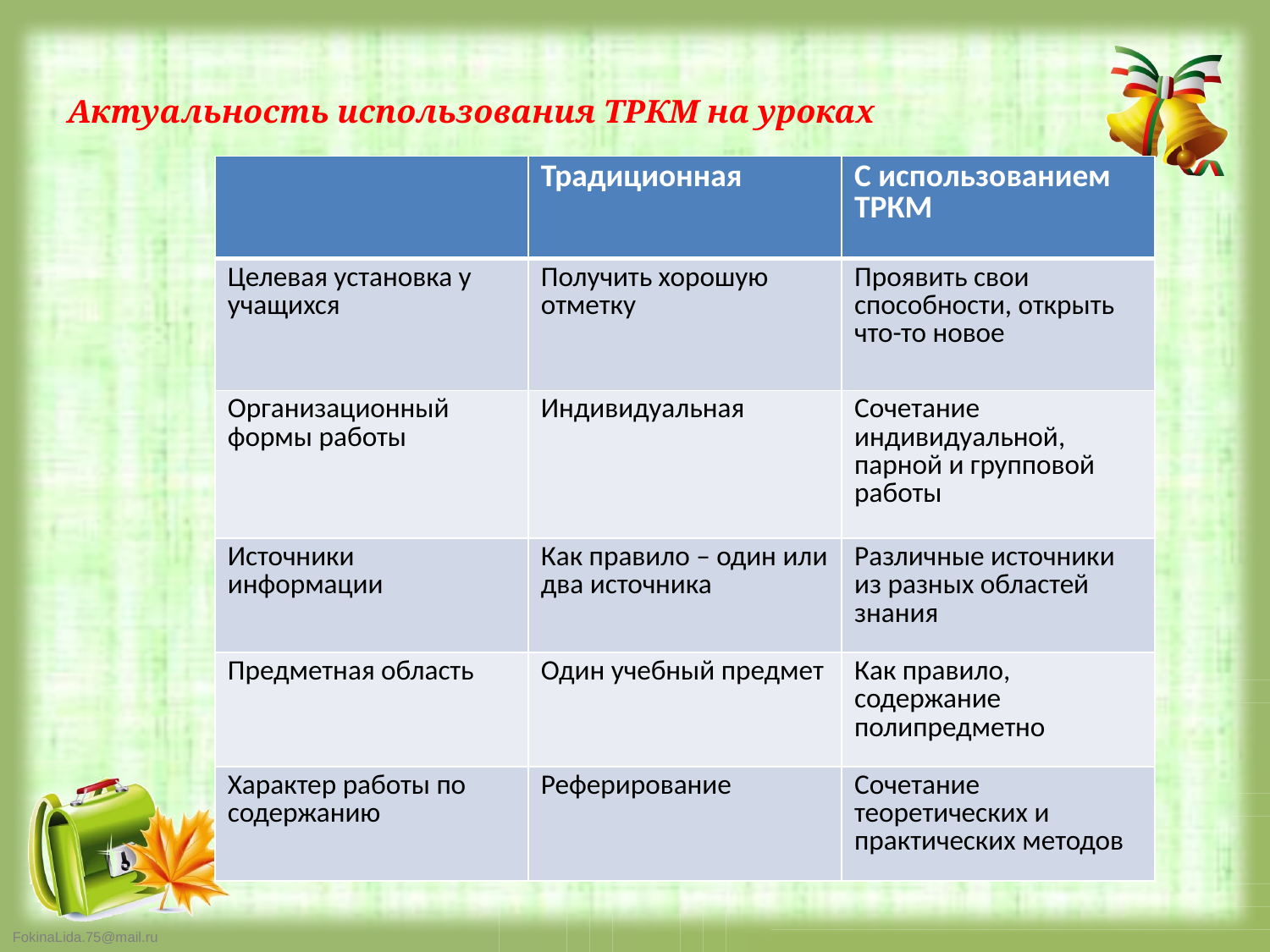

Актуальность использования ТРКМ на уроках
|  | Традиционная | С использованием ТРКМ |
| --- | --- | --- |
| Целевая установка у учащихся | Получить хорошую отметку | Проявить свои способности, открыть что-то новое |
| Организационный формы работы | Индивидуальная | Сочетание индивидуальной, парной и групповой работы |
| Источники информации | Как правило – один или два источника | Различные источники из разных областей знания |
| Предметная область | Один учебный предмет | Как правило, содержание полипредметно |
| Характер работы по содержанию | Реферирование | Сочетание теоретических и практических методов |